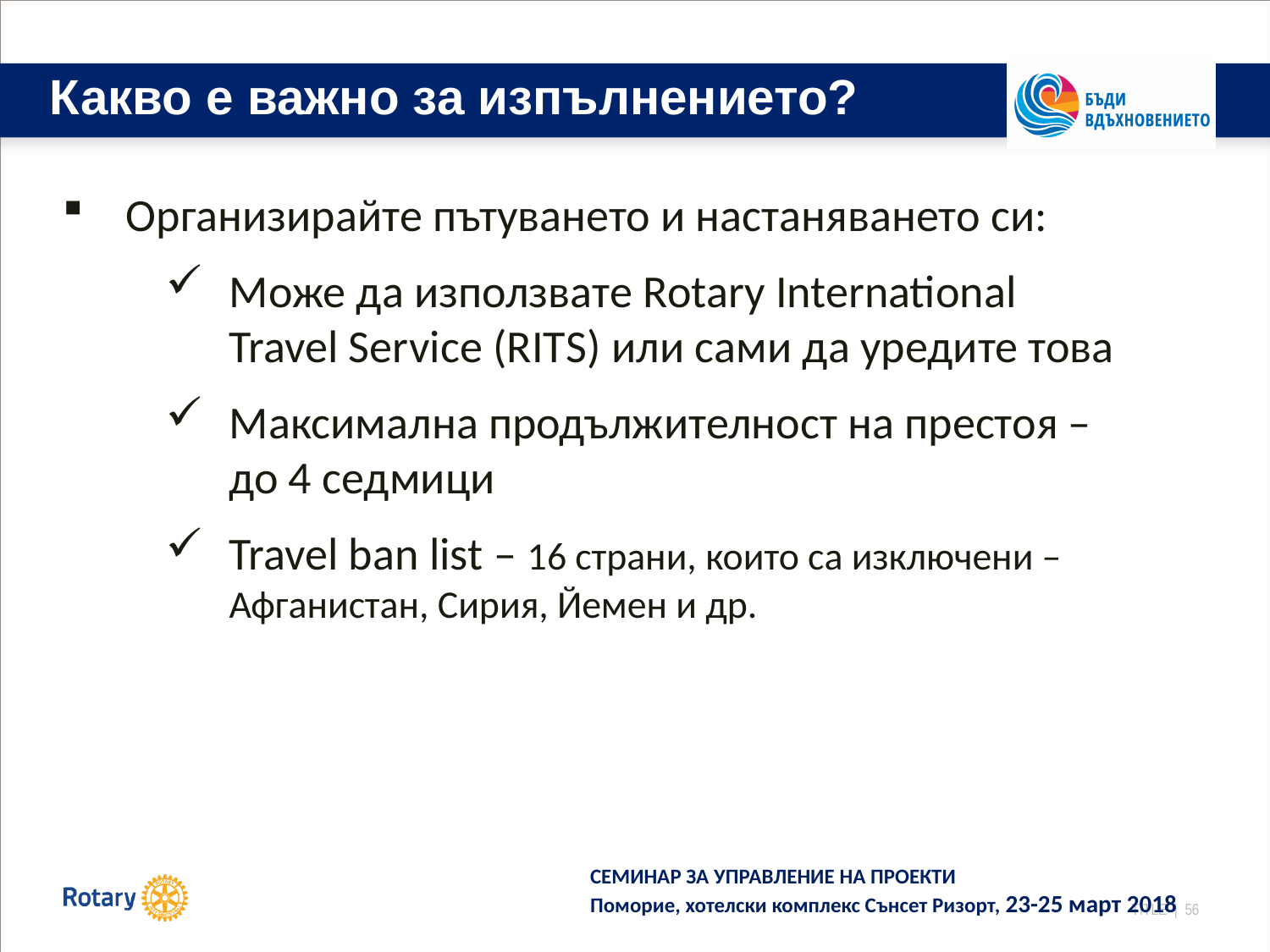

# Какво е важно за изпълнението?
Организирайте пътуването и настаняването си:
Може да използвате Rotary International Travel Service (RITS) или сами да уредите това
Максимална продължителност на престоя – до 4 седмици
Travel ban list – 16 страни, които са изключени – Афганистан, Сирия, Йемен и др.